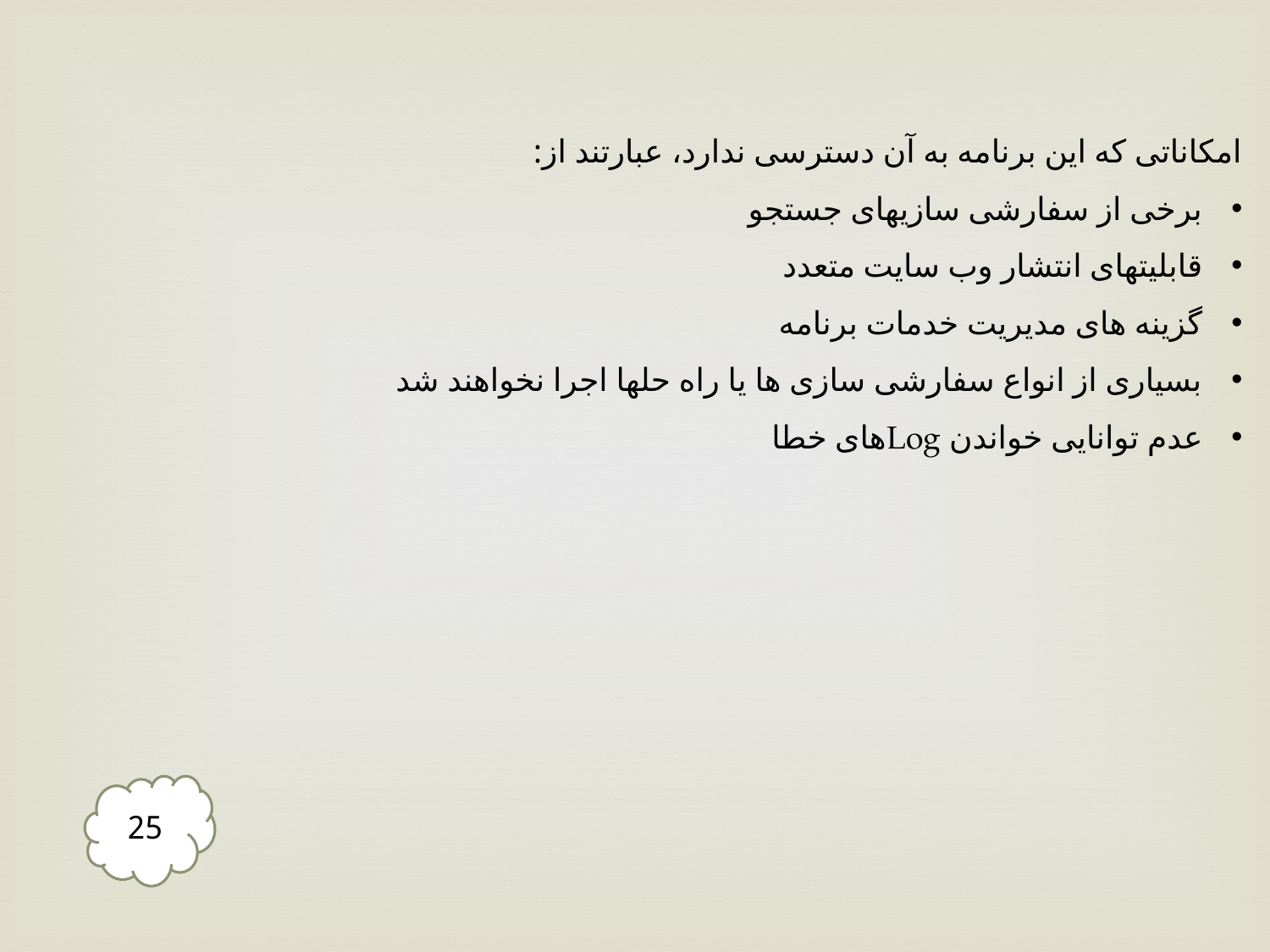

امکاناتی که این برنامه به آن دسترسی ندارد، عبارتند از:
برخی از سفارشی ­سازی­های جستجو
قابلیت­های انتشار وب سایت متعدد
گزینه ­های مدیریت خدمات برنامه
بسیاری از انواع سفارشی ­سازی­ ها یا راه حل­ها اجرا نخواهند شد
عدم توانایی خواندن Logهای خطا